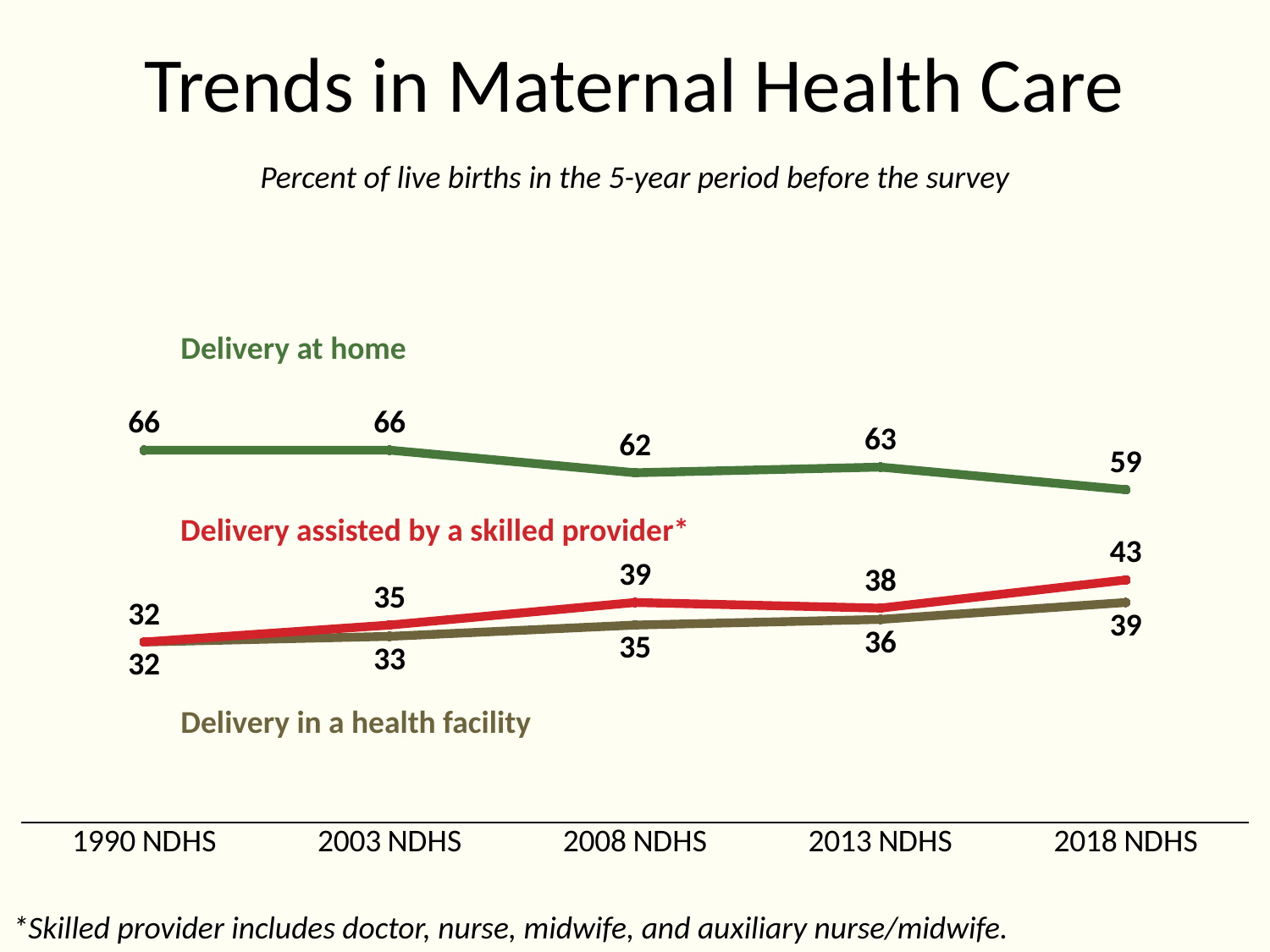

# Trends in Maternal Health Care
Percent of live births in the 5-year period before the survey

### Chart

| Category | Delivery in a health facility | Delivery assisted by a skilled provider | Delivery at home |
|---|---|---|---|
| 1990 NDHS | 32.0 | 32.0 | 66.0 |
| 2003 NDHS | 33.0 | 35.0 | 66.0 |
| 2008 NDHS | 35.0 | 39.0 | 62.0 |
| 2013 NDHS | 36.0 | 38.0 | 63.0 |
| 2018 NDHS | 39.0 | 43.0 | 59.0 |
Delivery at home
Delivery assisted by a skilled provider*
Delivery in a health facility
*Skilled provider includes doctor, nurse, midwife, and auxiliary nurse/midwife.